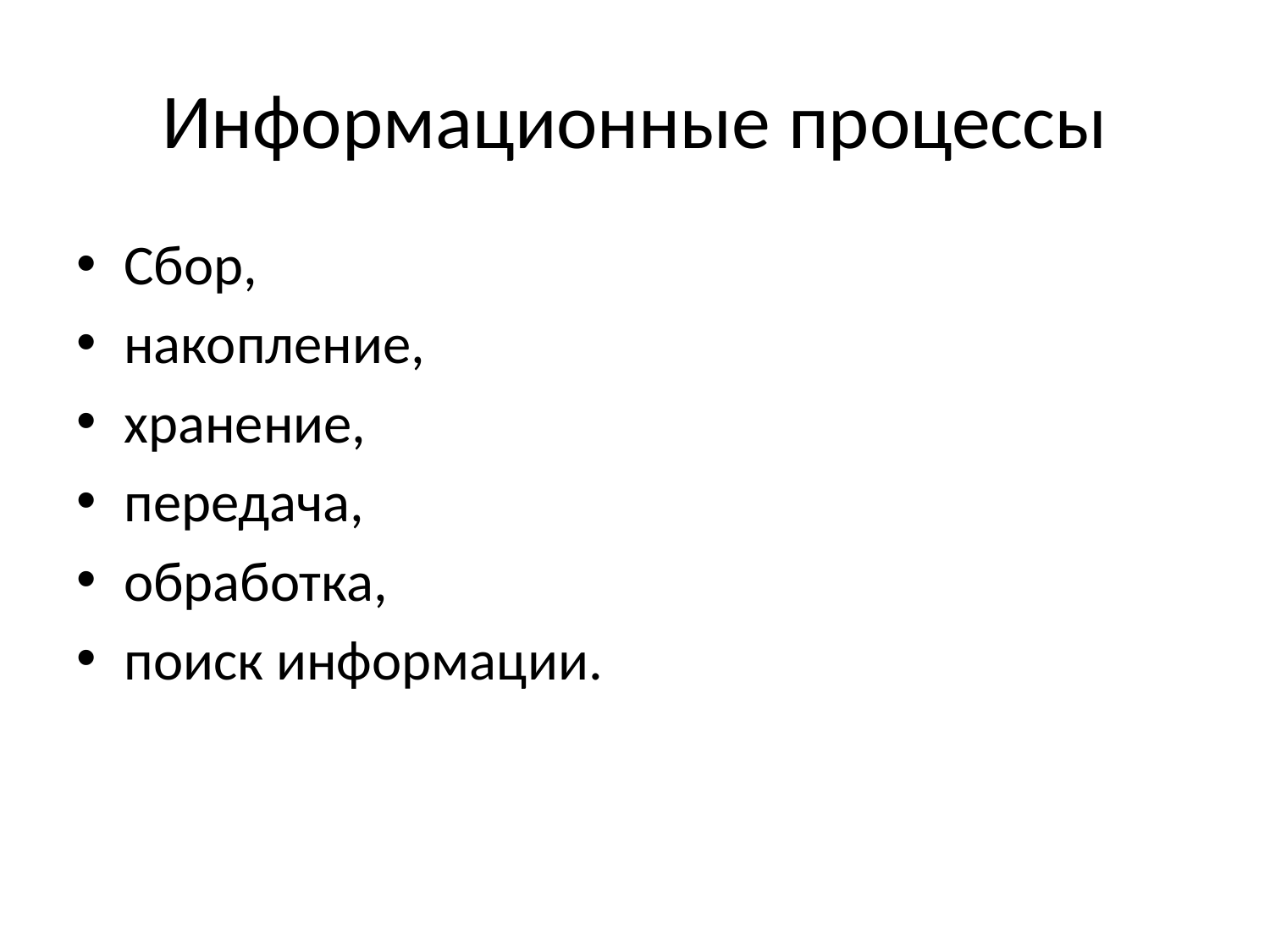

# Информационные процессы
Сбор,
накопление,
хранение,
передача,
обработка,
поиск информации.